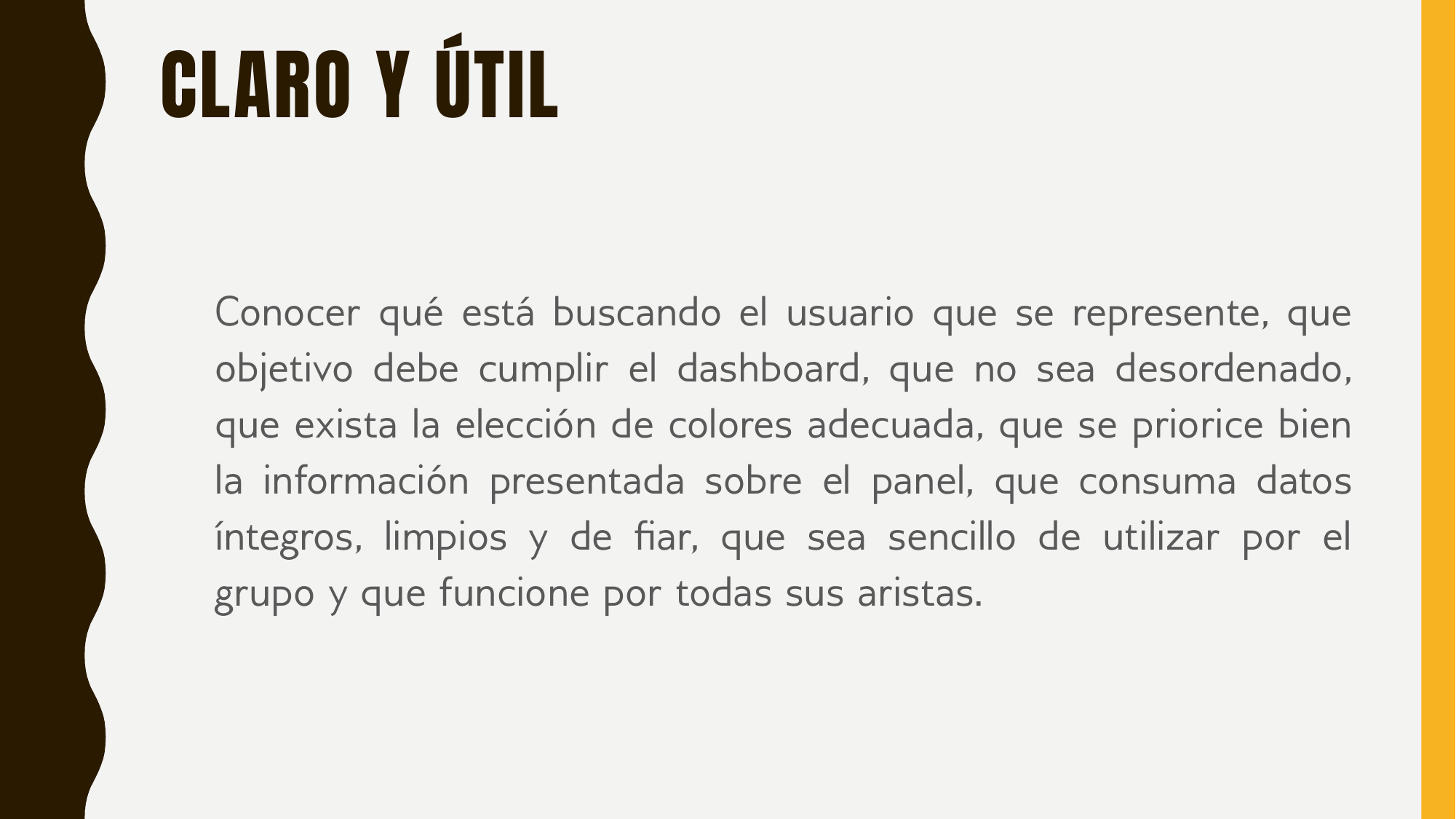

# claro y útil
Conocer qué está buscando el usuario que se represente, que objetivo debe cumplir el dashboard, que no sea desordenado, que exista la elección de colores adecuada, que se priorice bien la información presentada sobre el panel, que consuma datos íntegros, limpios y de fiar, que sea sencillo de utilizar por el grupo y que funcione por todas sus aristas.